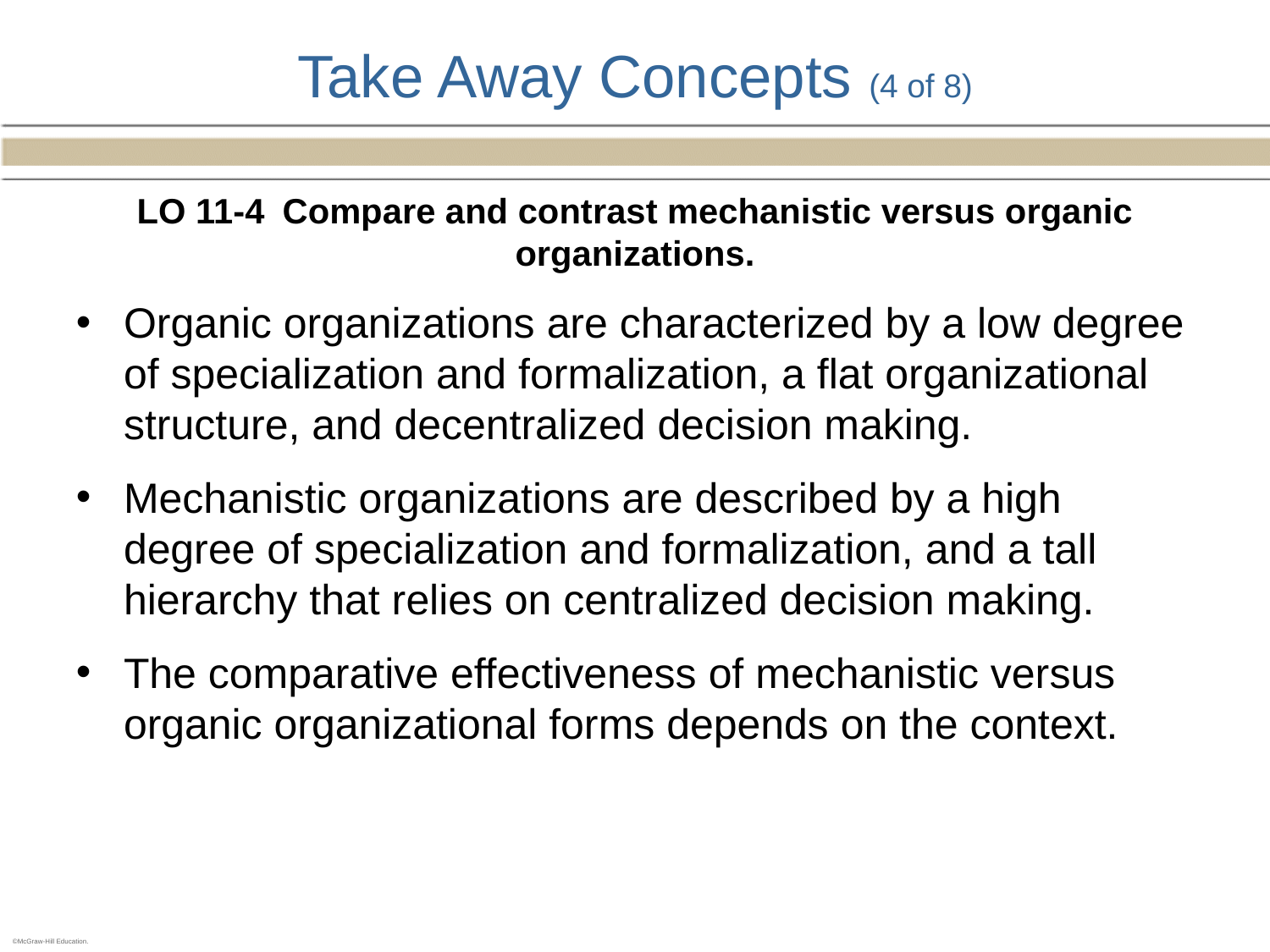

# Take Away Concepts (4 of 8)
LO 11-4 Compare and contrast mechanistic versus organic organizations.
Organic organizations are characterized by a low degree of specialization and formalization, a flat organizational structure, and decentralized decision making.
Mechanistic organizations are described by a high degree of specialization and formalization, and a tall hierarchy that relies on centralized decision making.
The comparative effectiveness of mechanistic versus organic organizational forms depends on the context.